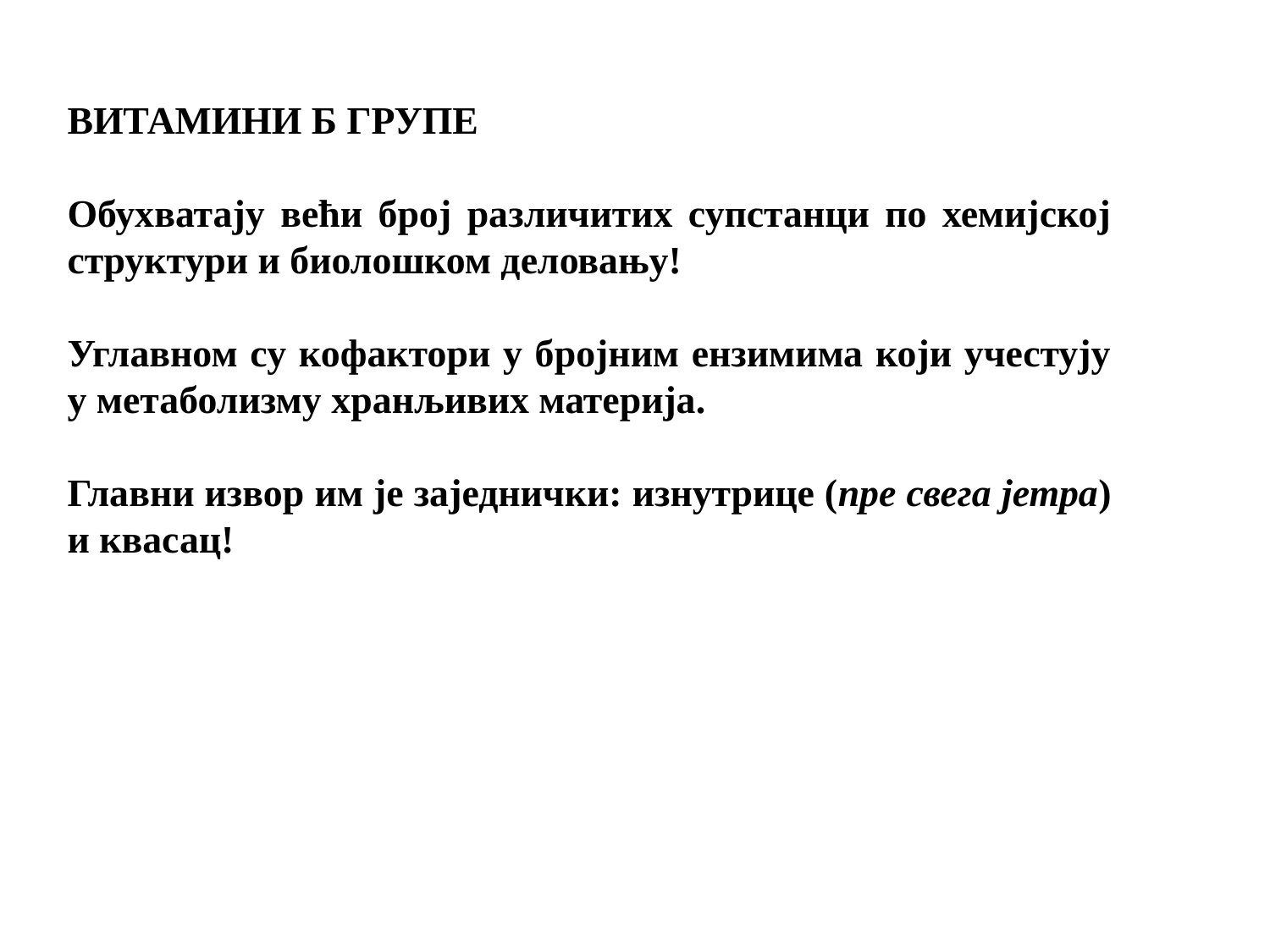

ВИТАМИНИ Б ГРУПЕ

Обухватају већи број различитих супстанци по хемијској структури и биолошком деловању!

Углавном су кофактори у бројним ензимима који учестују у метаболизму хранљивих материја.

Главни извор им је заједнички: изнутрице (пре свега јетра) и квасац!